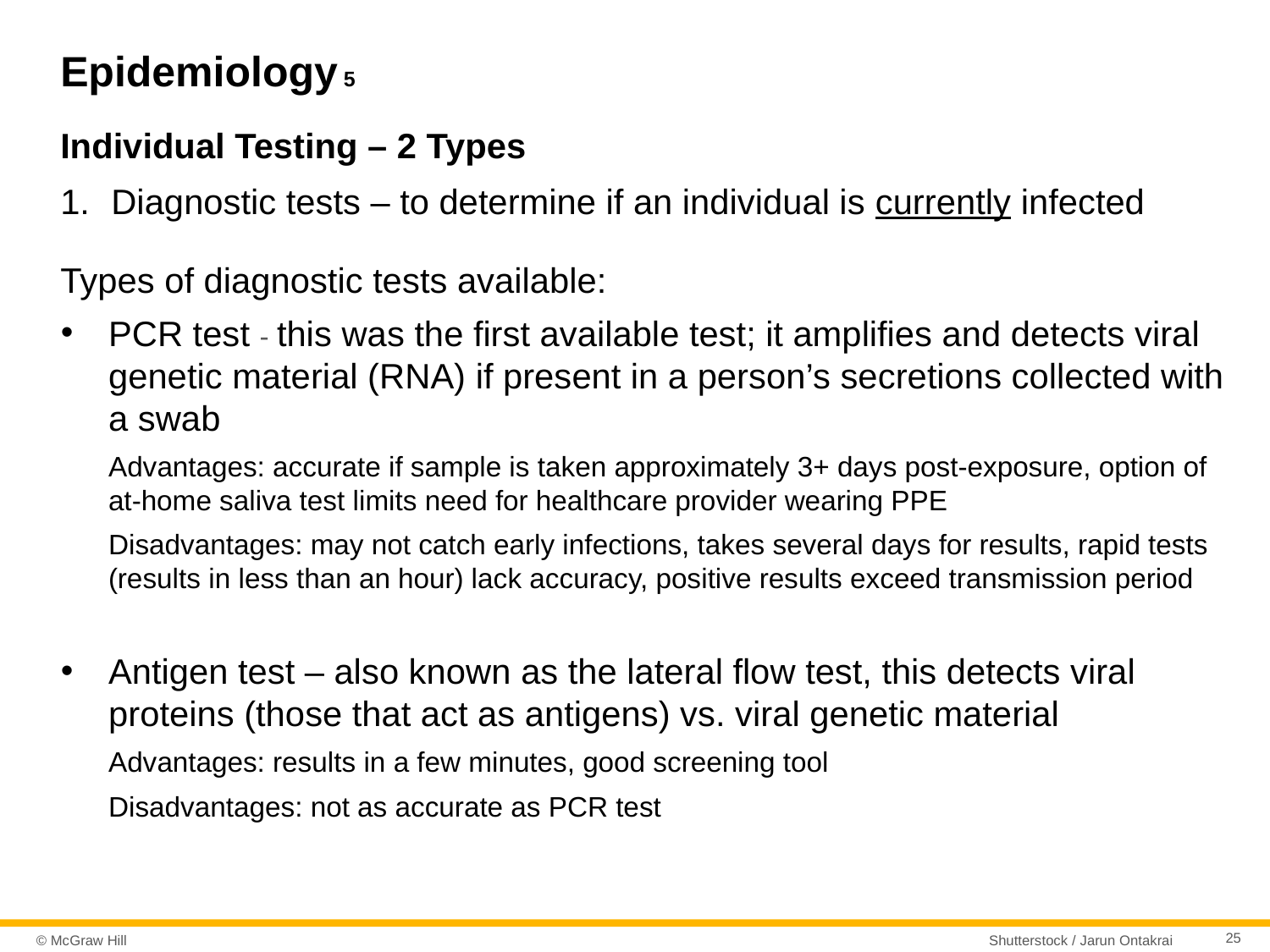

# Epidemiology 5
Individual Testing – 2 Types
Diagnostic tests – to determine if an individual is currently infected
Types of diagnostic tests available:
PCR test - this was the first available test; it amplifies and detects viral genetic material (RNA) if present in a person’s secretions collected with a swab
Advantages: accurate if sample is taken approximately 3+ days post-exposure, option of at-home saliva test limits need for healthcare provider wearing PPE
Disadvantages: may not catch early infections, takes several days for results, rapid tests (results in less than an hour) lack accuracy, positive results exceed transmission period
Antigen test – also known as the lateral flow test, this detects viral proteins (those that act as antigens) vs. viral genetic material
Advantages: results in a few minutes, good screening tool
Disadvantages: not as accurate as PCR test
Shutterstock / Jarun Ontakrai